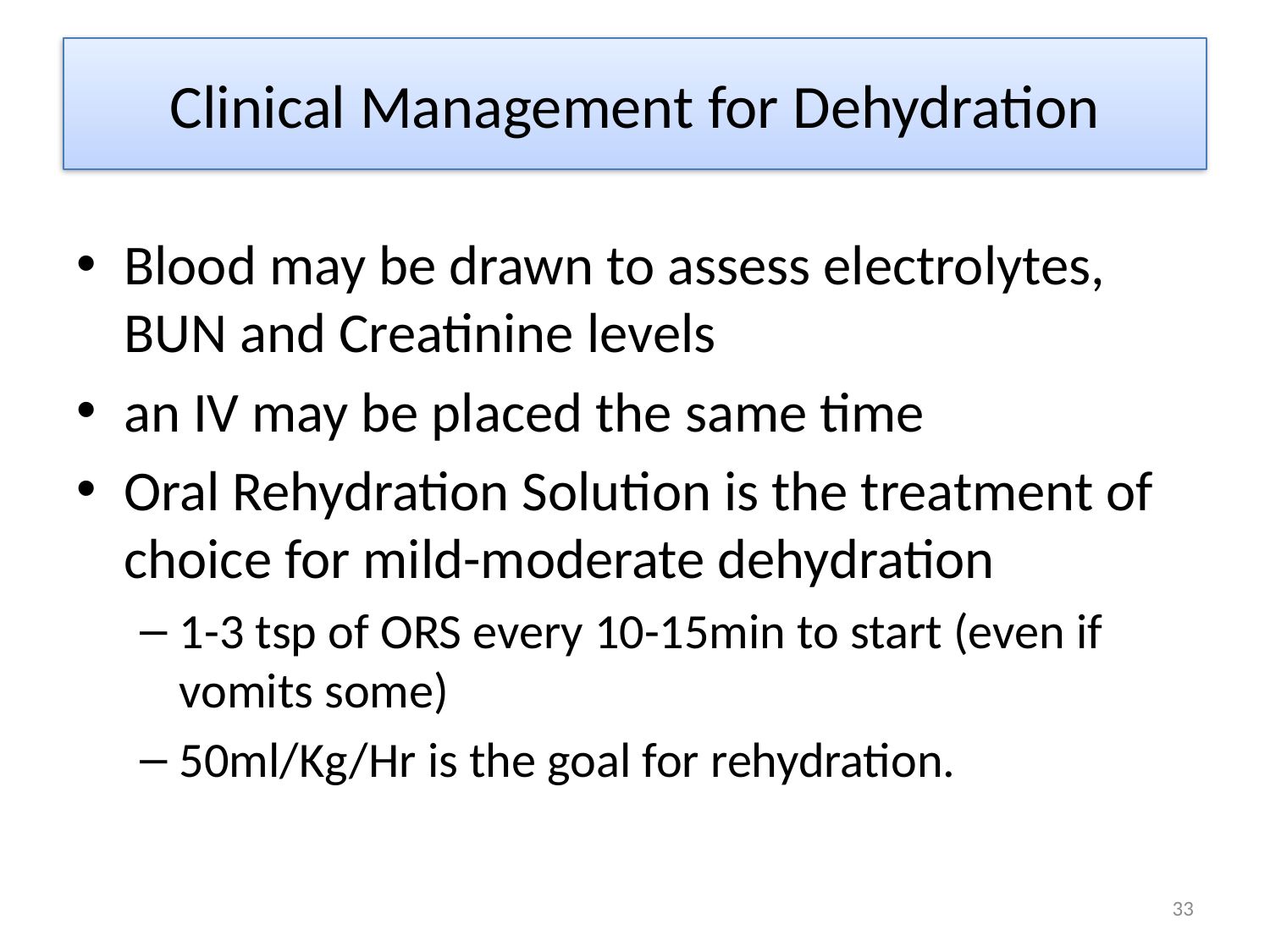

# Clinical Management for Dehydration
Blood may be drawn to assess electrolytes, BUN and Creatinine levels
an IV may be placed the same time
Oral Rehydration Solution is the treatment of choice for mild-moderate dehydration
1-3 tsp of ORS every 10-15min to start (even if vomits some)
50ml/Kg/Hr is the goal for rehydration.
33